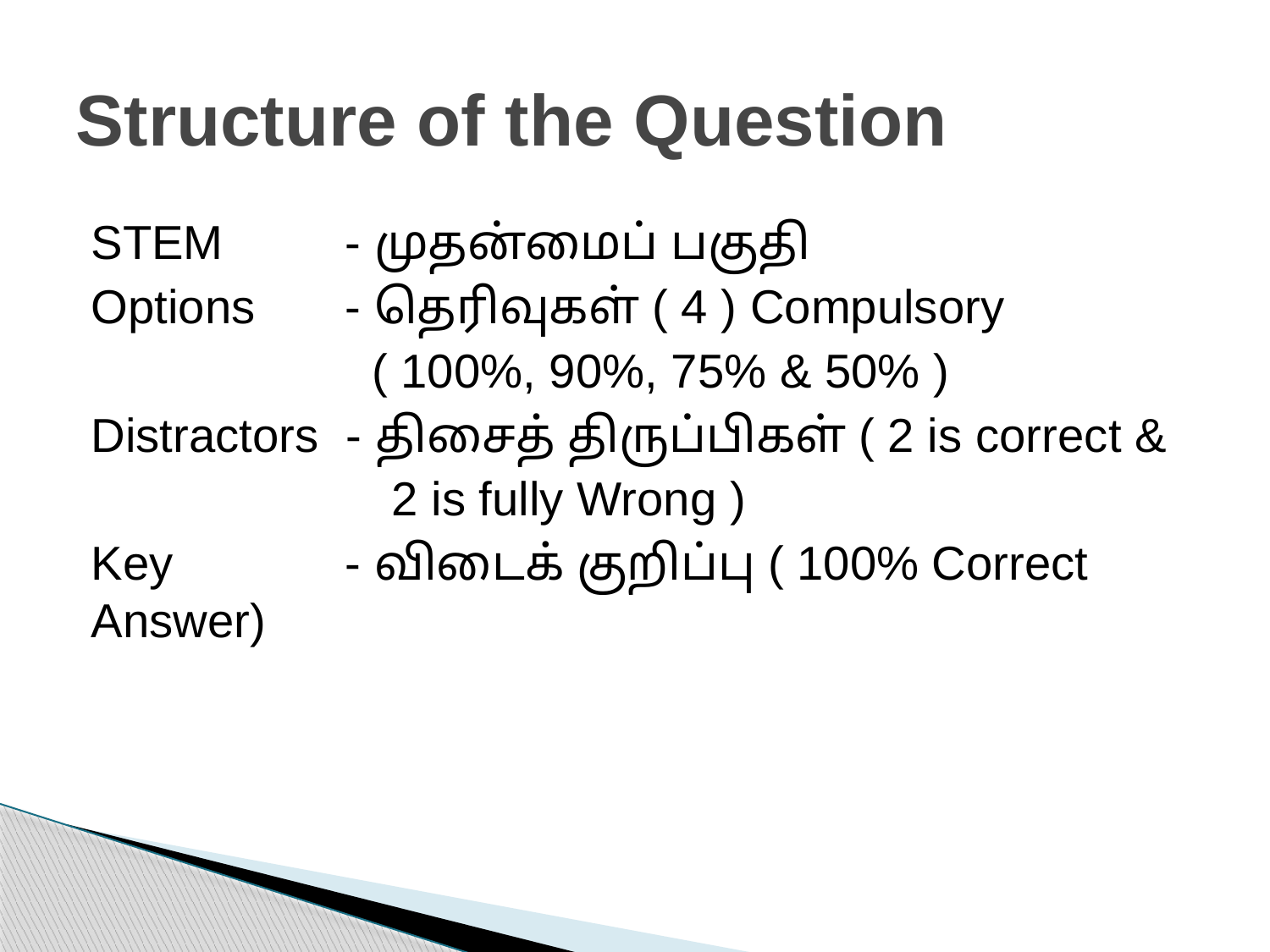

# Structure of the Question
STEM	- முதன்மைப் பகுதி
Options	- தெரிவுகள் ( 4 ) Compulsory
		  ( 100%, 90%, 75% & 50% )
Distractors  - திசைத் திருப்பிகள் ( 2 is correct &
	             2 is fully Wrong )
Key		- விடைக் குறிப்பு ( 100% Correct Answer)